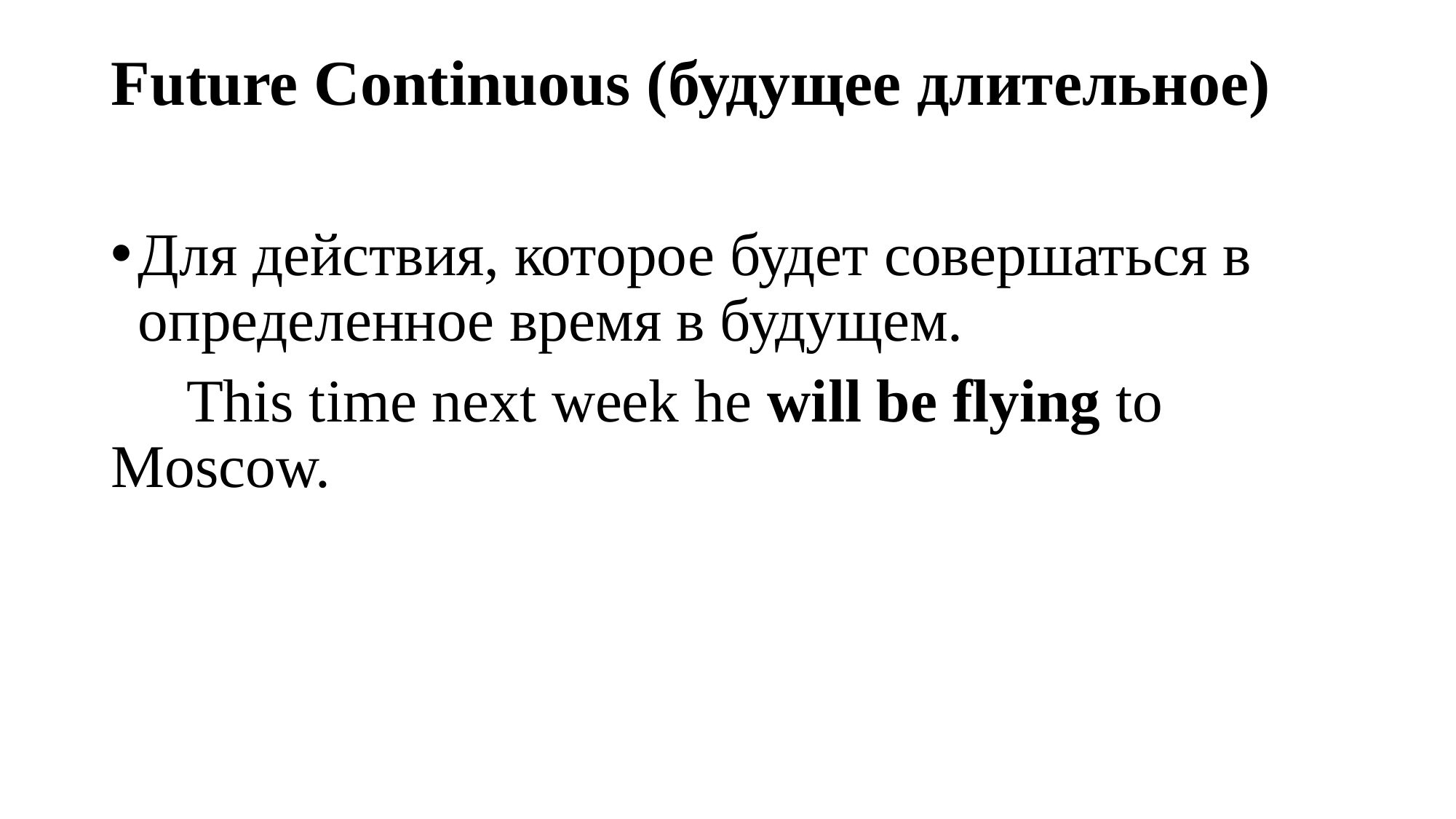

# Future Continuous (будущее длительное)
Для действия, которое будет совершаться в определенное время в будущем.
     This time next week he will be flying to Moscow.